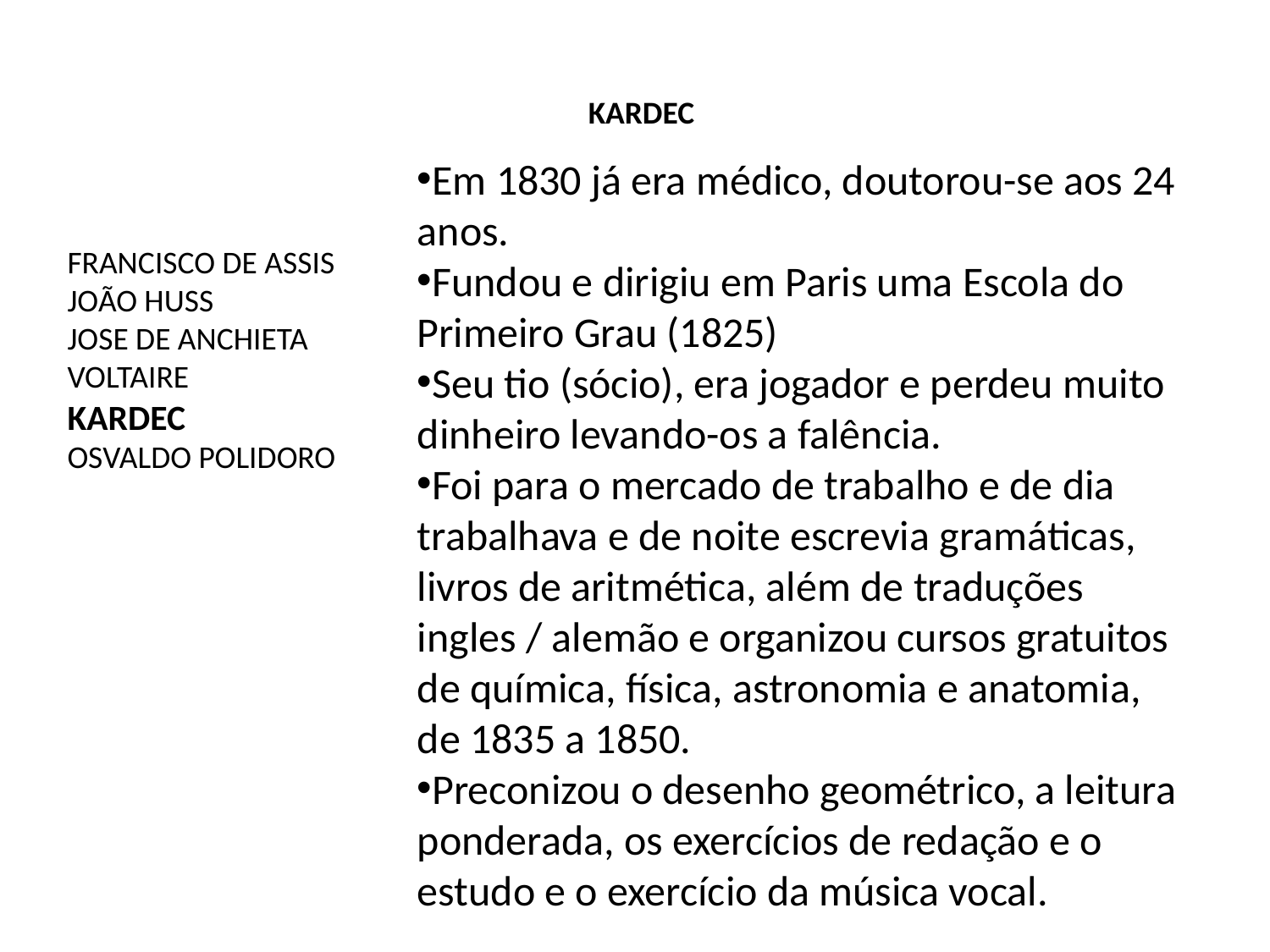

KARDEC
Em 1830 já era médico, doutorou-se aos 24 anos.
Fundou e dirigiu em Paris uma Escola do Primeiro Grau (1825)
Seu tio (sócio), era jogador e perdeu muito dinheiro levando-os a falência.
Foi para o mercado de trabalho e de dia trabalhava e de noite escrevia gramáticas, livros de aritmética, além de traduções ingles / alemão e organizou cursos gratuitos de química, física, astronomia e anatomia, de 1835 a 1850.
Preconizou o desenho geométrico, a leitura ponderada, os exercícios de redação e o estudo e o exercício da música vocal.
FRANCISCO DE ASSIS
JOÃO HUSS
JOSE DE ANCHIETA
VOLTAIRE
KARDEC
OSVALDO POLIDORO